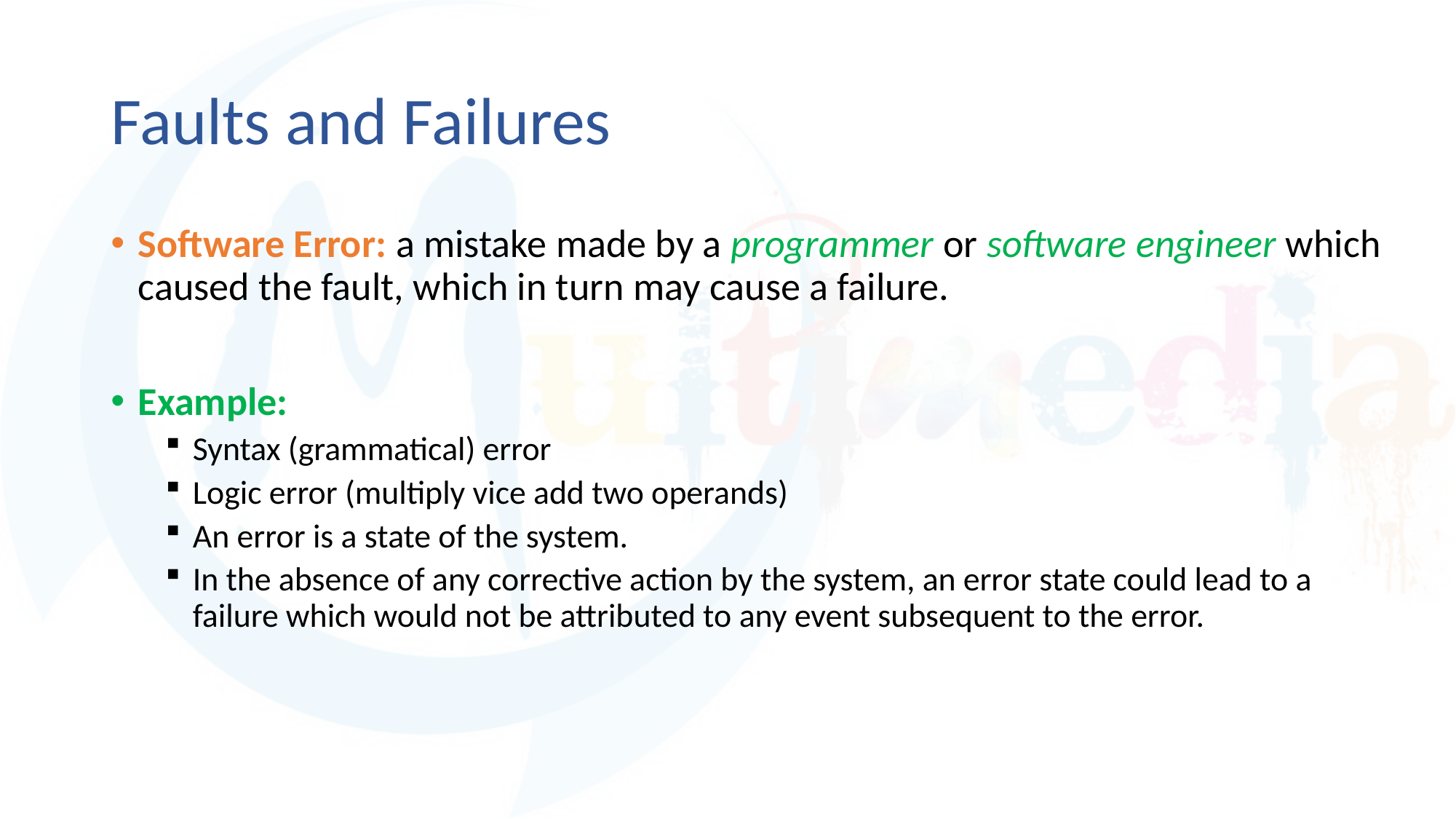

# Faults and Failures
Software Error: a mistake made by a programmer or software engineer which caused the fault, which in turn may cause a failure.

Example:
Syntax (grammatical) error
Logic error (multiply vice add two operands)
An error is a state of the system.
In the absence of any corrective action by the system, an error state could lead to a failure which would not be attributed to any event subsequent to the error.